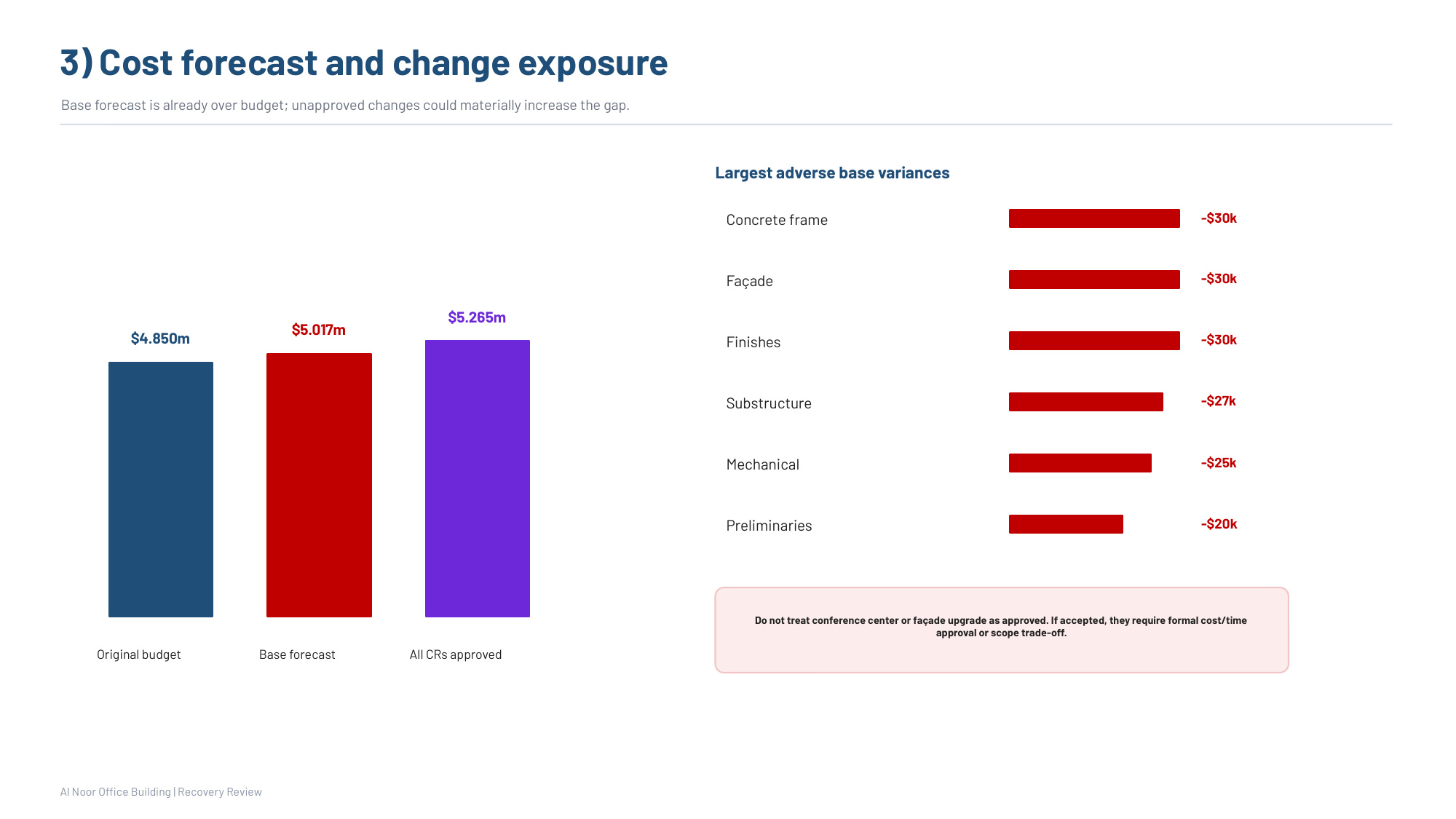

3) Cost forecast and change exposure
Base forecast is already over budget; unapproved changes could materially increase the gap.

Largest adverse base variances
-$30k
Concrete frame

-$30k
Façade

$5.265m
$5.017m
$4.850m
-$30k
Finishes

-$27k
Substructure

-$25k
Mechanical

-$20k
Preliminaries

Do not treat conference center or façade upgrade as approved. If accepted, they require formal cost/time approval or scope trade-off.
Original budget
Base forecast
All CRs approved
Al Noor Office Building | Recovery Review